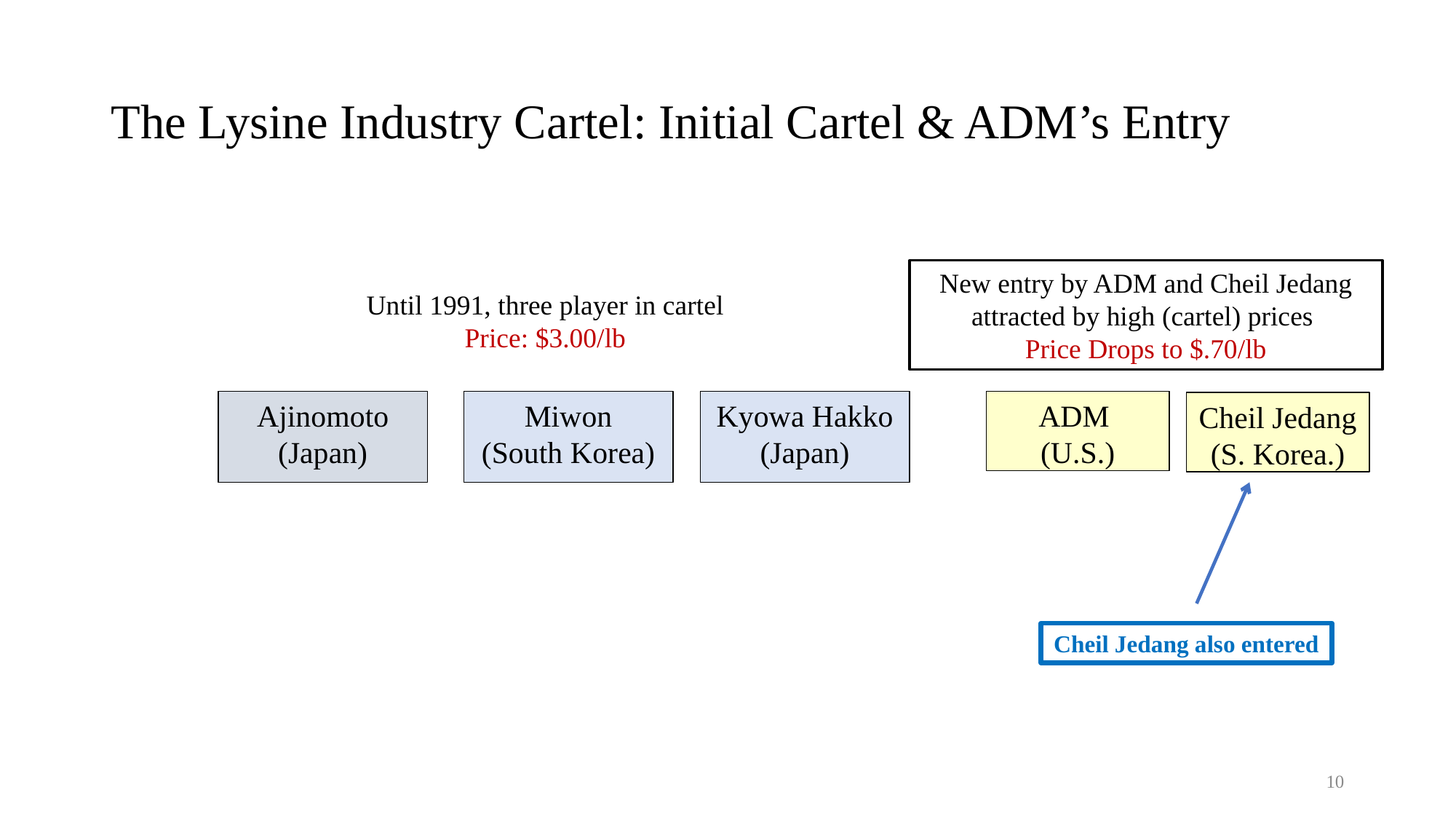

# The Lysine Industry Cartel: Initial Cartel & ADM’s Entry
New entry by ADM and Cheil Jedang attracted by high (cartel) prices
Price Drops to $.70/lb
Until 1991, three player in cartel
Price: $3.00/lb
Ajinomoto
(Japan)
Miwon
(South Korea)
Kyowa Hakko
(Japan)
ADM
(U.S.)
Cheil Jedang
(S. Korea.)
Cheil Jedang also entered
10